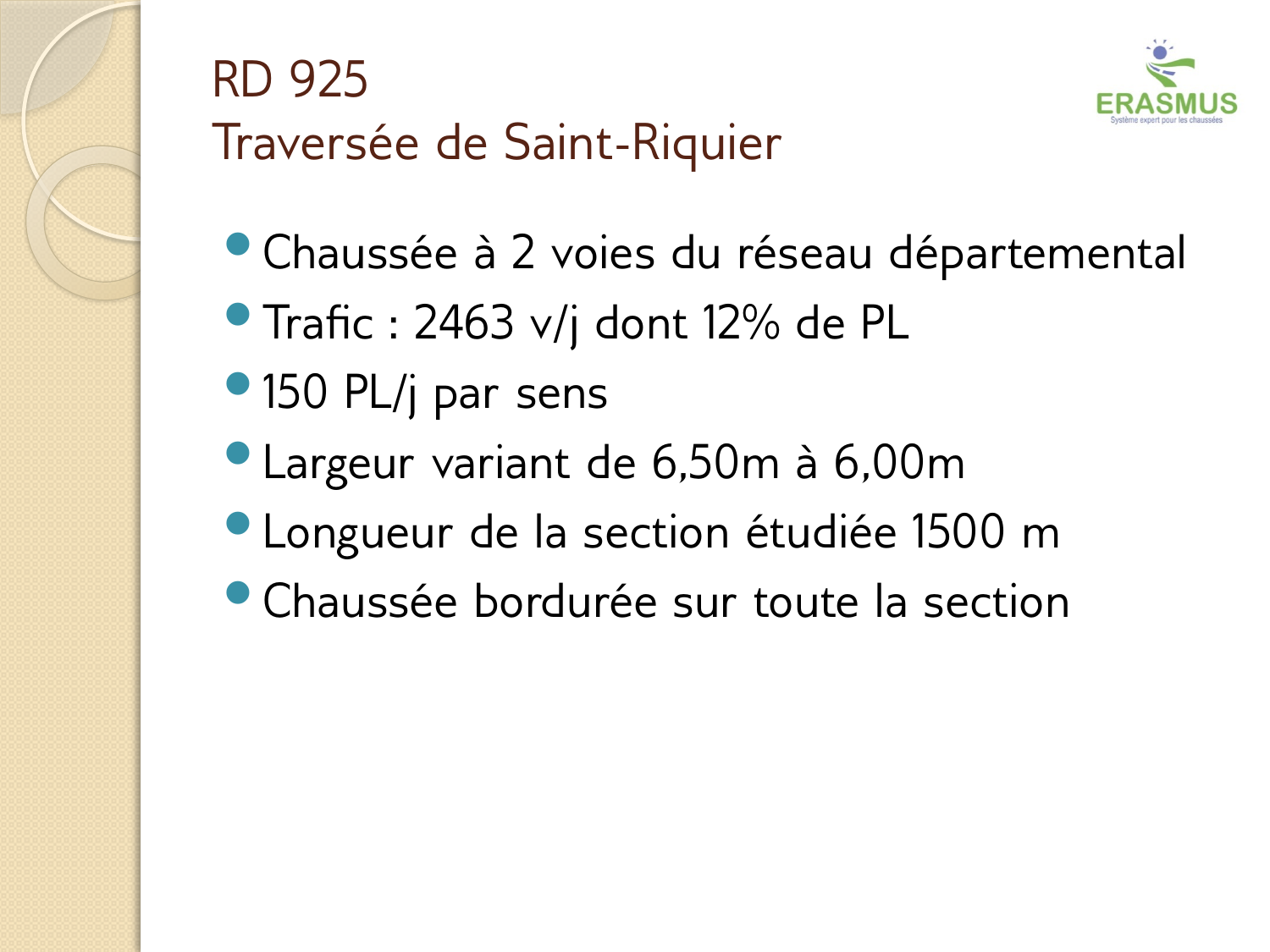

# RD 925 Traversée de Saint-Riquier
Chaussée à 2 voies du réseau départemental
Trafic : 2463 v/j dont 12% de PL
150 PL/j par sens
Largeur variant de 6,50m à 6,00m
Longueur de la section étudiée 1500 m
Chaussée bordurée sur toute la section